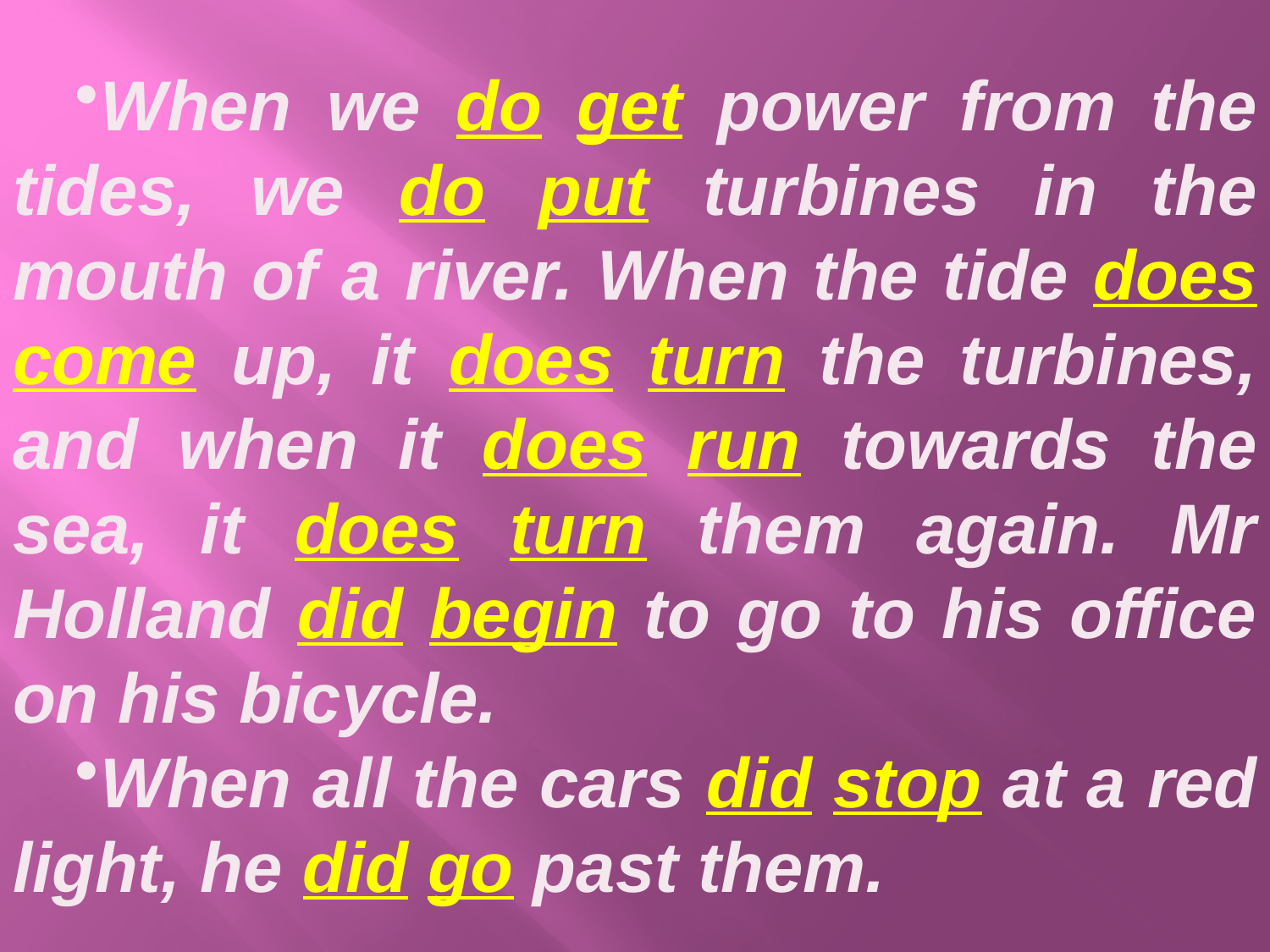

When we do get power from the tides, we do put turbines in the mouth of a river. When the tide does come up, it does turn the turbines, and when it does run towards the sea, it does turn them again. Mr Holland did begin to go to his office on his bicycle.
When all the cars did stop at a red light, he did go past them.